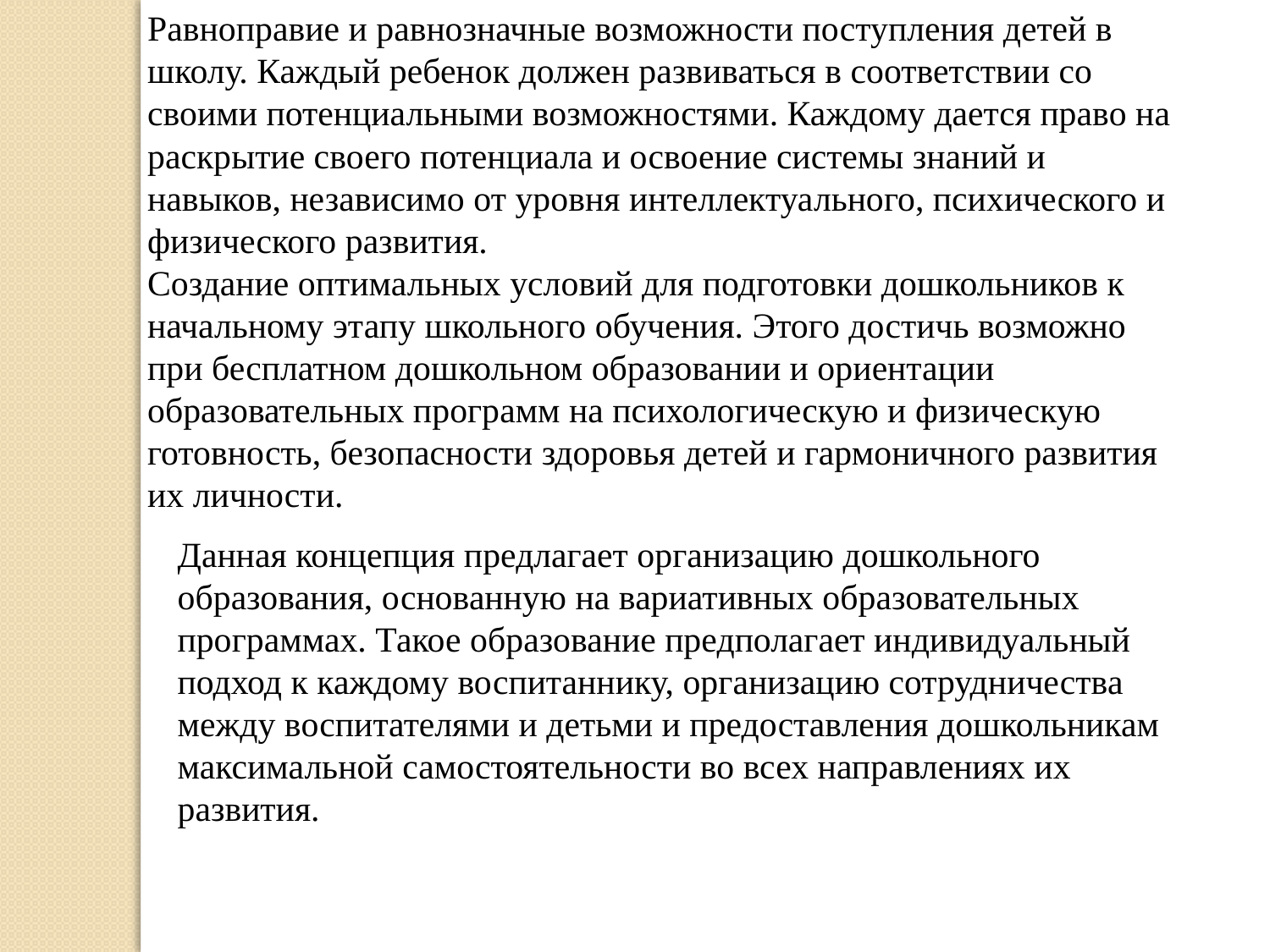

Равноправие и равнозначные возможности поступления детей в школу. Каждый ребенок должен развиваться в соответствии со своими потенциальными возможностями. Каждому дается право на раскрытие своего потенциала и освоение системы знаний и навыков, независимо от уровня интеллектуального, психического и физического развития.
Создание оптимальных условий для подготовки дошкольников к начальному этапу школьного обучения. Этого достичь возможно при бесплатном дошкольном образовании и ориентации образовательных программ на психологическую и физическую готовность, безопасности здоровья детей и гармоничного развития их личности.
Данная концепция предлагает организацию дошкольного образования, основанную на вариативных образовательных программах. Такое образование предполагает индивидуальный подход к каждому воспитаннику, организацию сотрудничества между воспитателями и детьми и предоставления дошкольникам максимальной самостоятельности во всех направлениях их развития.